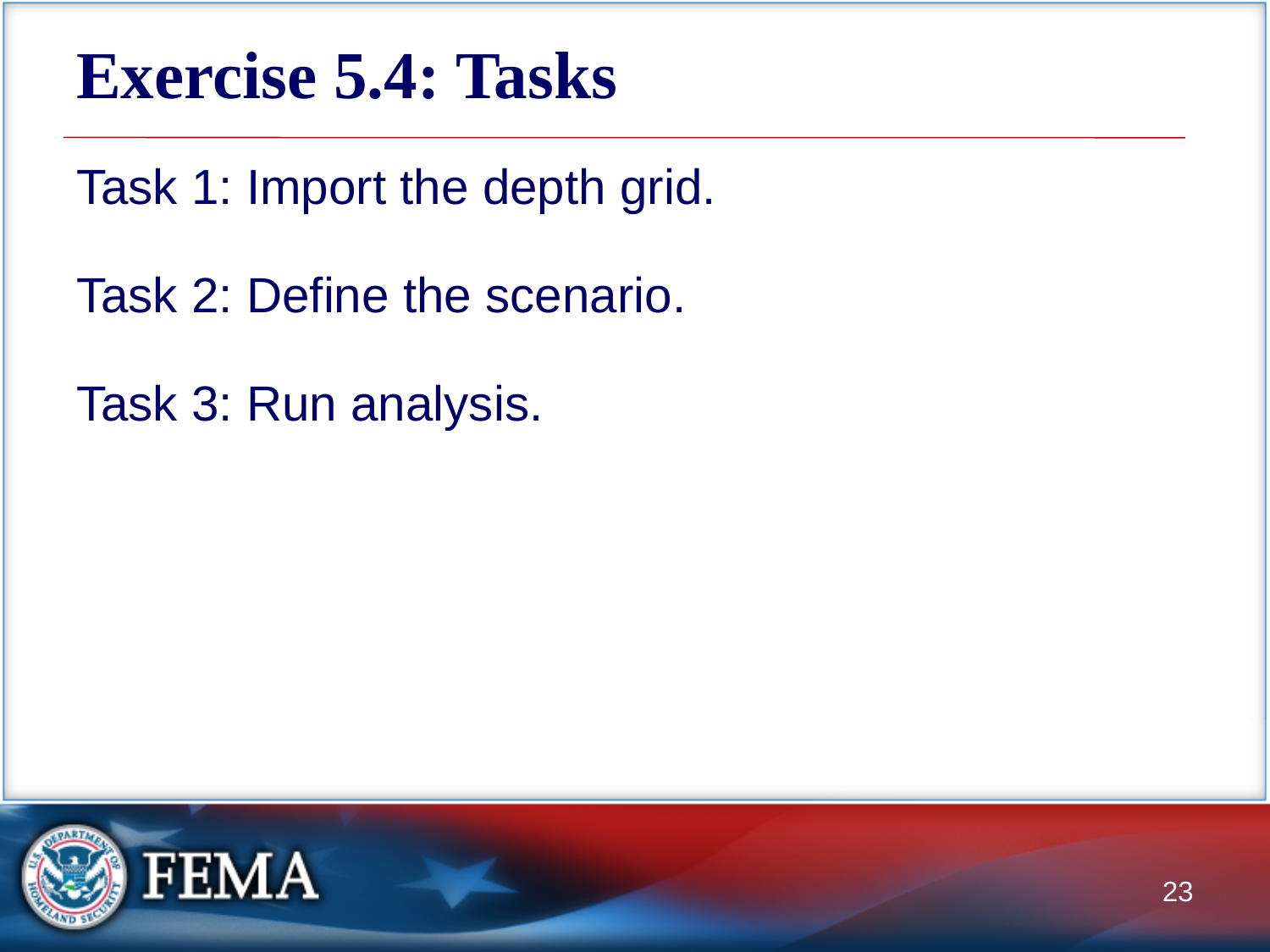

# Exercise 5.4: Tasks
Task 1: Import the depth grid.
Task 2: Define the scenario.
Task 3: Run analysis.
23